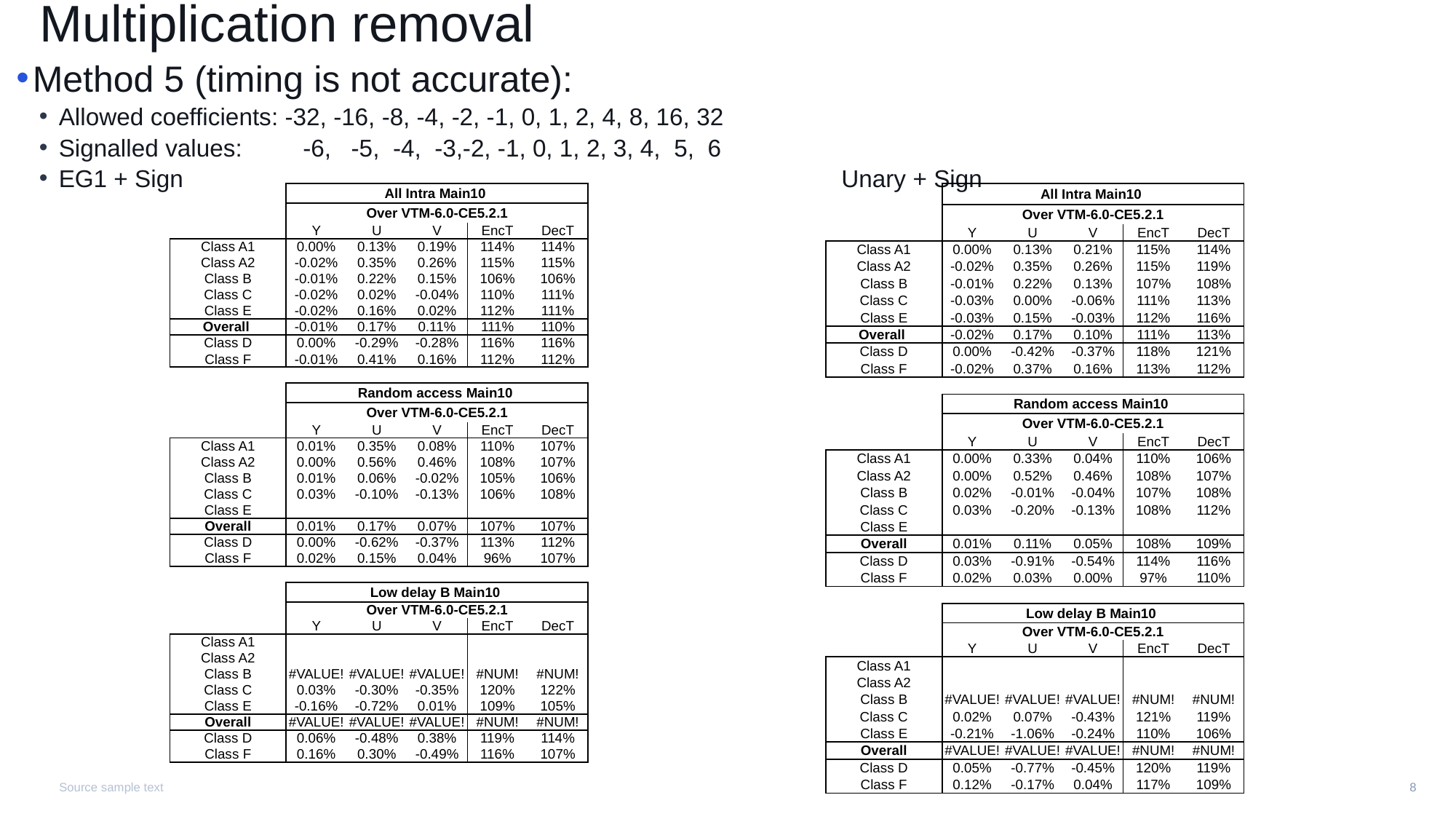

# Multiplication removal
Method 5 (timing is not accurate):
Allowed coefficients: -32, -16, -8, -4, -2, -1, 0, 1, 2, 4, 8, 16, 32
Signalled values:         -6,   -5,  -4,  -3,-2, -1, 0, 1, 2, 3, 4,  5,  6
EG1 + Sign  					                   Unary + Sign
|  | All Intra Main10 |  |  |  |  |
| --- | --- | --- | --- | --- | --- |
|  | Over VTM-6.0-CE5.2.1 |  |  |  |  |
|  | Y | U | V | EncT | DecT |
| Class A1 | 0.00% | 0.13% | 0.21% | 115% | 114% |
| Class A2 | -0.02% | 0.35% | 0.26% | 115% | 119% |
| Class B | -0.01% | 0.22% | 0.13% | 107% | 108% |
| Class C | -0.03% | 0.00% | -0.06% | 111% | 113% |
| Class E | -0.03% | 0.15% | -0.03% | 112% | 116% |
| Overall | -0.02% | 0.17% | 0.10% | 111% | 113% |
| Class D | 0.00% | -0.42% | -0.37% | 118% | 121% |
| Class F | -0.02% | 0.37% | 0.16% | 113% | 112% |
|  |  |  |  |  |  |
|  | Random access Main10 |  |  |  |  |
|  | Over VTM-6.0-CE5.2.1 |  |  |  |  |
|  | Y | U | V | EncT | DecT |
| Class A1 | 0.00% | 0.33% | 0.04% | 110% | 106% |
| Class A2 | 0.00% | 0.52% | 0.46% | 108% | 107% |
| Class B | 0.02% | -0.01% | -0.04% | 107% | 108% |
| Class C | 0.03% | -0.20% | -0.13% | 108% | 112% |
| Class E |  |  |  |  |  |
| Overall | 0.01% | 0.11% | 0.05% | 108% | 109% |
| Class D | 0.03% | -0.91% | -0.54% | 114% | 116% |
| Class F | 0.02% | 0.03% | 0.00% | 97% | 110% |
|  |  |  |  |  |  |
|  | Low delay B Main10 |  |  |  |  |
|  | Over VTM-6.0-CE5.2.1 |  |  |  |  |
|  | Y | U | V | EncT | DecT |
| Class A1 |  |  |  |  |  |
| Class A2 |  |  |  |  |  |
| Class B | #VALUE! | #VALUE! | #VALUE! | #NUM! | #NUM! |
| Class C | 0.02% | 0.07% | -0.43% | 121% | 119% |
| Class E | -0.21% | -1.06% | -0.24% | 110% | 106% |
| Overall | #VALUE! | #VALUE! | #VALUE! | #NUM! | #NUM! |
| Class D | 0.05% | -0.77% | -0.45% | 120% | 119% |
| Class F | 0.12% | -0.17% | 0.04% | 117% | 109% |
|  | All Intra Main10 |  |  |  |  |
| --- | --- | --- | --- | --- | --- |
|  | Over VTM-6.0-CE5.2.1 |  |  |  |  |
|  | Y | U | V | EncT | DecT |
| Class A1 | 0.00% | 0.13% | 0.19% | 114% | 114% |
| Class A2 | -0.02% | 0.35% | 0.26% | 115% | 115% |
| Class B | -0.01% | 0.22% | 0.15% | 106% | 106% |
| Class C | -0.02% | 0.02% | -0.04% | 110% | 111% |
| Class E | -0.02% | 0.16% | 0.02% | 112% | 111% |
| Overall | -0.01% | 0.17% | 0.11% | 111% | 110% |
| Class D | 0.00% | -0.29% | -0.28% | 116% | 116% |
| Class F | -0.01% | 0.41% | 0.16% | 112% | 112% |
|  |  |  |  |  |  |
|  | Random access Main10 |  |  |  |  |
|  | Over VTM-6.0-CE5.2.1 |  |  |  |  |
|  | Y | U | V | EncT | DecT |
| Class A1 | 0.01% | 0.35% | 0.08% | 110% | 107% |
| Class A2 | 0.00% | 0.56% | 0.46% | 108% | 107% |
| Class B | 0.01% | 0.06% | -0.02% | 105% | 106% |
| Class C | 0.03% | -0.10% | -0.13% | 106% | 108% |
| Class E |  |  |  |  |  |
| Overall | 0.01% | 0.17% | 0.07% | 107% | 107% |
| Class D | 0.00% | -0.62% | -0.37% | 113% | 112% |
| Class F | 0.02% | 0.15% | 0.04% | 96% | 107% |
|  |  |  |  |  |  |
|  | Low delay B Main10 |  |  |  |  |
|  | Over VTM-6.0-CE5.2.1 |  |  |  |  |
|  | Y | U | V | EncT | DecT |
| Class A1 |  |  |  |  |  |
| Class A2 |  |  |  |  |  |
| Class B | #VALUE! | #VALUE! | #VALUE! | #NUM! | #NUM! |
| Class C | 0.03% | -0.30% | -0.35% | 120% | 122% |
| Class E | -0.16% | -0.72% | 0.01% | 109% | 105% |
| Overall | #VALUE! | #VALUE! | #VALUE! | #NUM! | #NUM! |
| Class D | 0.06% | -0.48% | 0.38% | 119% | 114% |
| Class F | 0.16% | 0.30% | -0.49% | 116% | 107% |
Source sample text